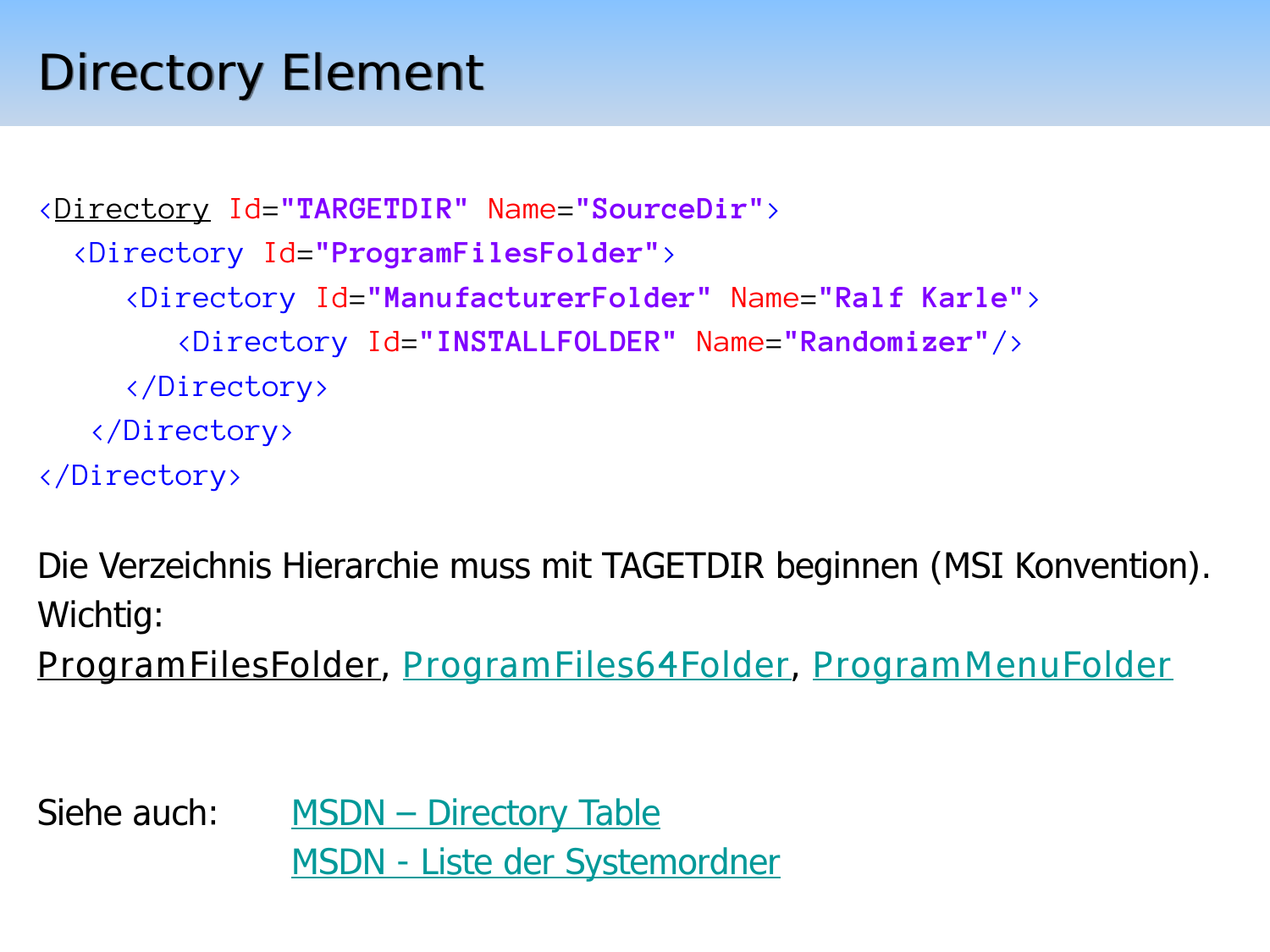

# Directory Element

<Directory Id="TARGETDIR" Name="SourceDir">
  <Directory Id="ProgramFilesFolder">
     <Directory Id="ManufacturerFolder" Name="Ralf Karle">
        <Directory Id="INSTALLFOLDER" Name="Randomizer"/>
     </Directory>
   </Directory>
</Directory>

Die Verzeichnis Hierarchie muss mit TAGETDIR beginnen (MSI Konvention).
Wichtig:
ProgramFilesFolder, ProgramFiles64Folder, ProgramMenuFolder

Siehe auch: 	MSDN – Directory Table
		MSDN - Liste der Systemordner